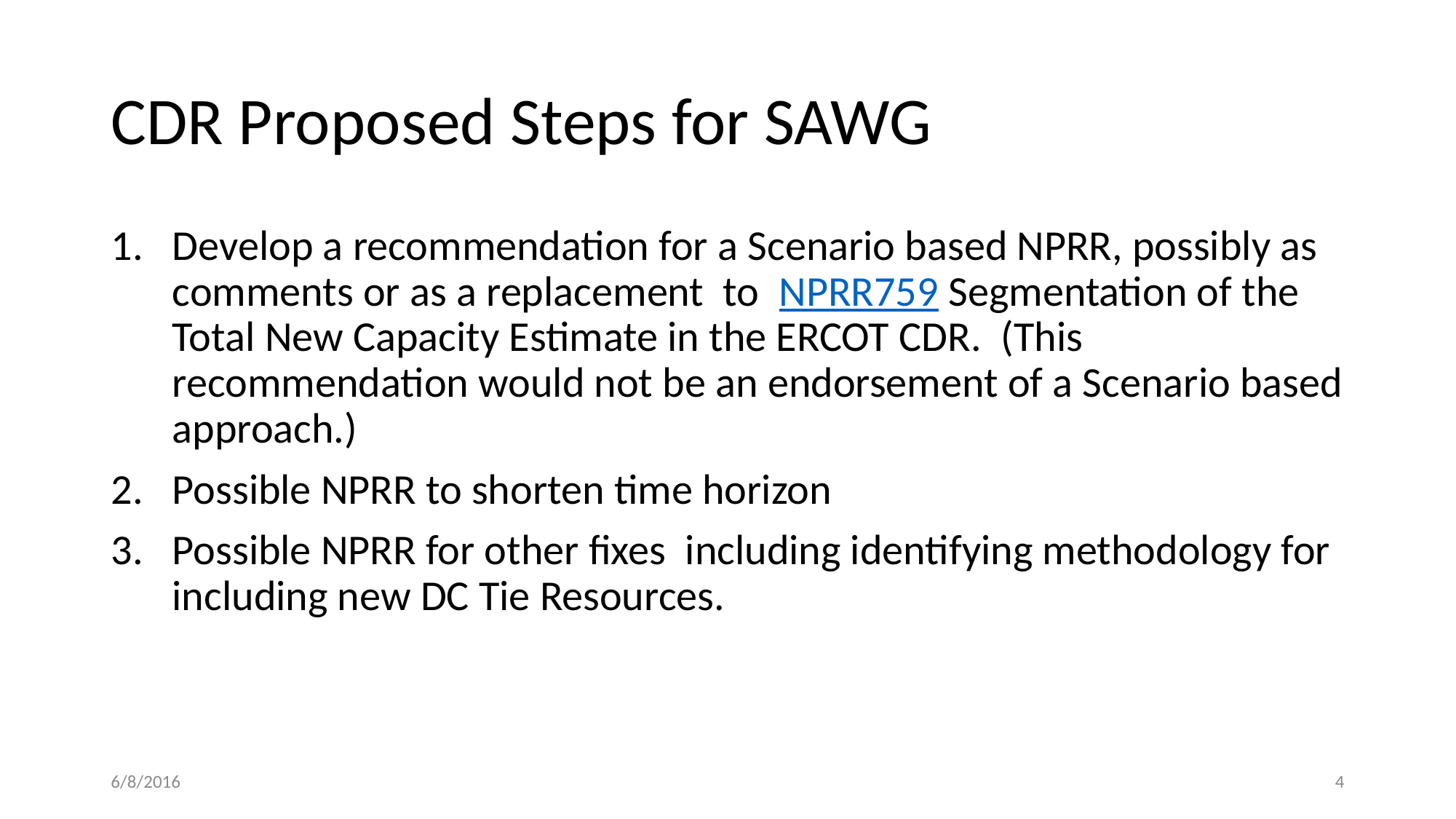

# CDR Proposed Steps for SAWG
Develop a recommendation for a Scenario based NPRR, possibly as comments or as a replacement  to  NPRR759 Segmentation of the Total New Capacity Estimate in the ERCOT CDR.  (This recommendation would not be an endorsement of a Scenario based approach.)
Possible NPRR to shorten time horizon
Possible NPRR for other fixes  including identifying methodology for including new DC Tie Resources.

6/8/2016
4